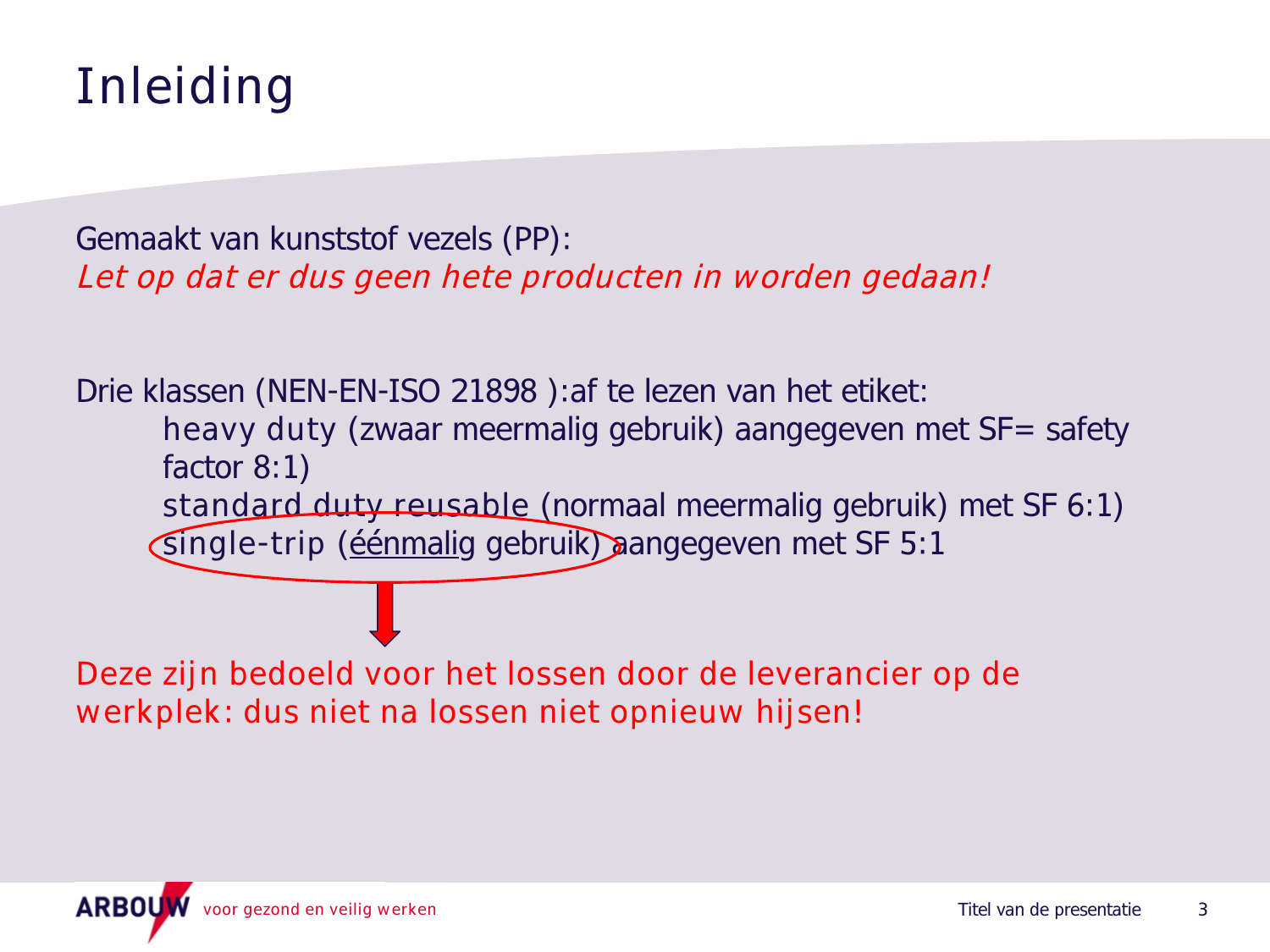

# Inleiding
Gemaakt van kunststof vezels (PP):
Let op dat er dus geen hete producten in worden gedaan!

Drie klassen (NEN-EN-ISO 21898 ):af te lezen van het etiket:
heavy duty (zwaar meermalig gebruik) aangegeven met SF= safety factor 8:1)
standard duty reusable (normaal meermalig gebruik) met SF 6:1)
single-trip (éénmalig gebruik) aangegeven met SF 5:1

Deze zijn bedoeld voor het lossen door de leverancier op de werkplek: dus niet na lossen niet opnieuw hijsen!

Titel van de presentatie
3